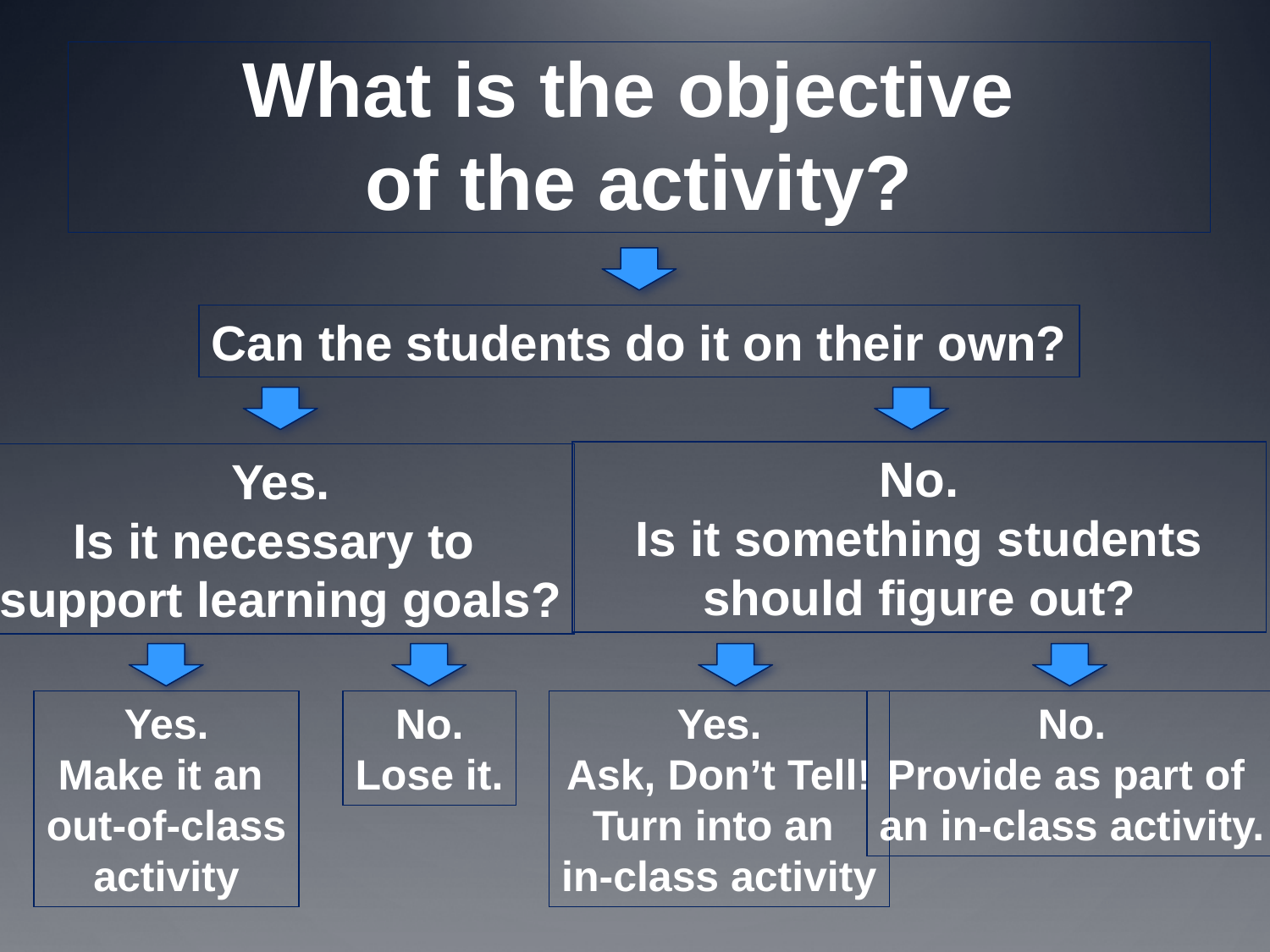

What is the objective
of the activity?

Can the students do it on their own?

No.
Is it something students
should figure out?
Yes.
Is it necessary to
support learning goals?

Yes.
Make it an
out-of-class
activity
No.
Lose it.
Yes.
Ask, Don’t Tell!
Turn into an
in-class activity
No.
Provide as part of
an in-class activity.